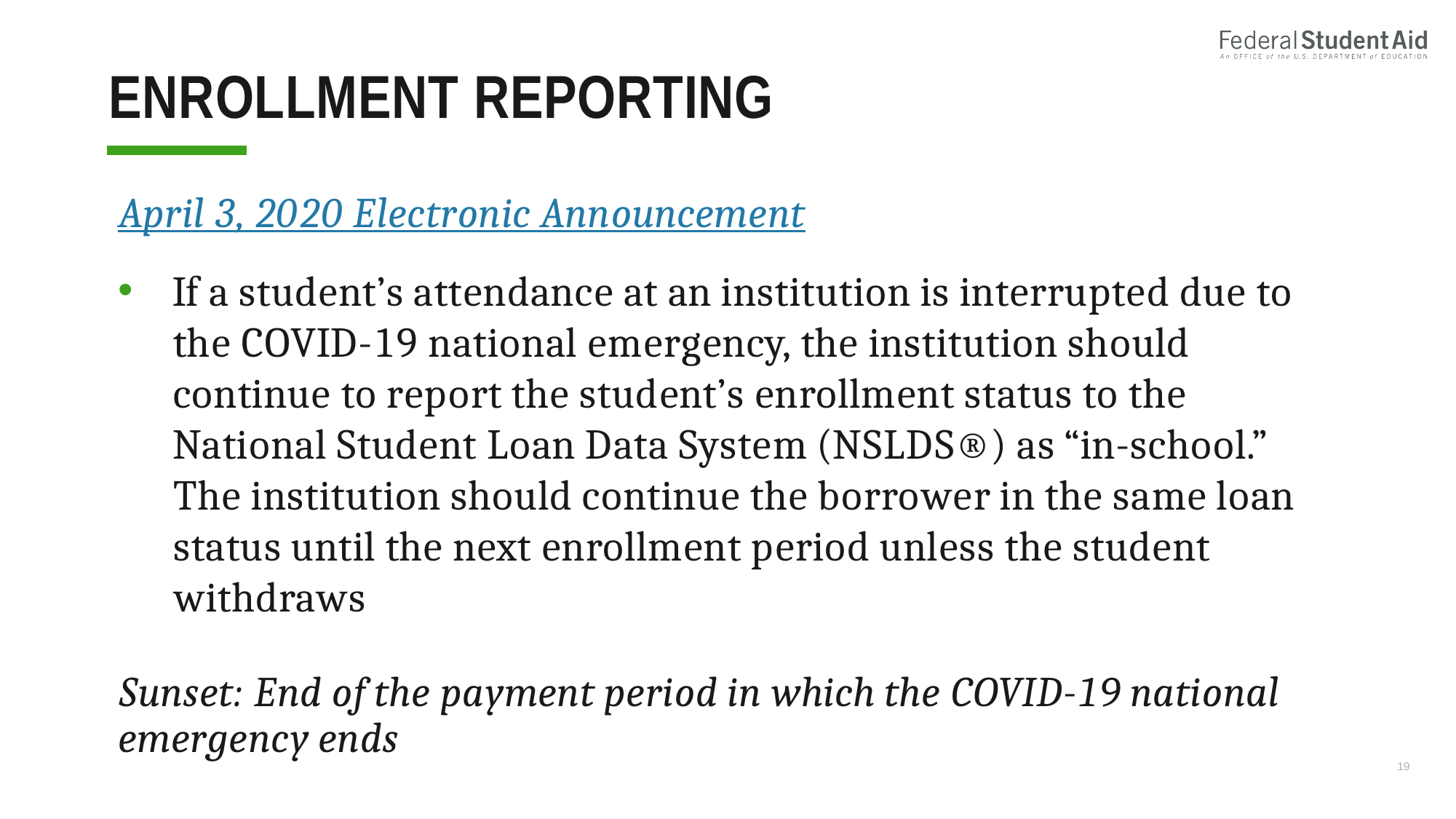

# Enrollment reporting
April 3, 2020 Electronic Announcement
If a student’s attendance at an institution is interrupted due to the COVID-19 national emergency, the institution should continue to report the student’s enrollment status to the National Student Loan Data System (NSLDS®) as “in-school.” The institution should continue the borrower in the same loan status until the next enrollment period unless the student withdraws

Sunset: End of the payment period in which the COVID-19 national emergency ends
19